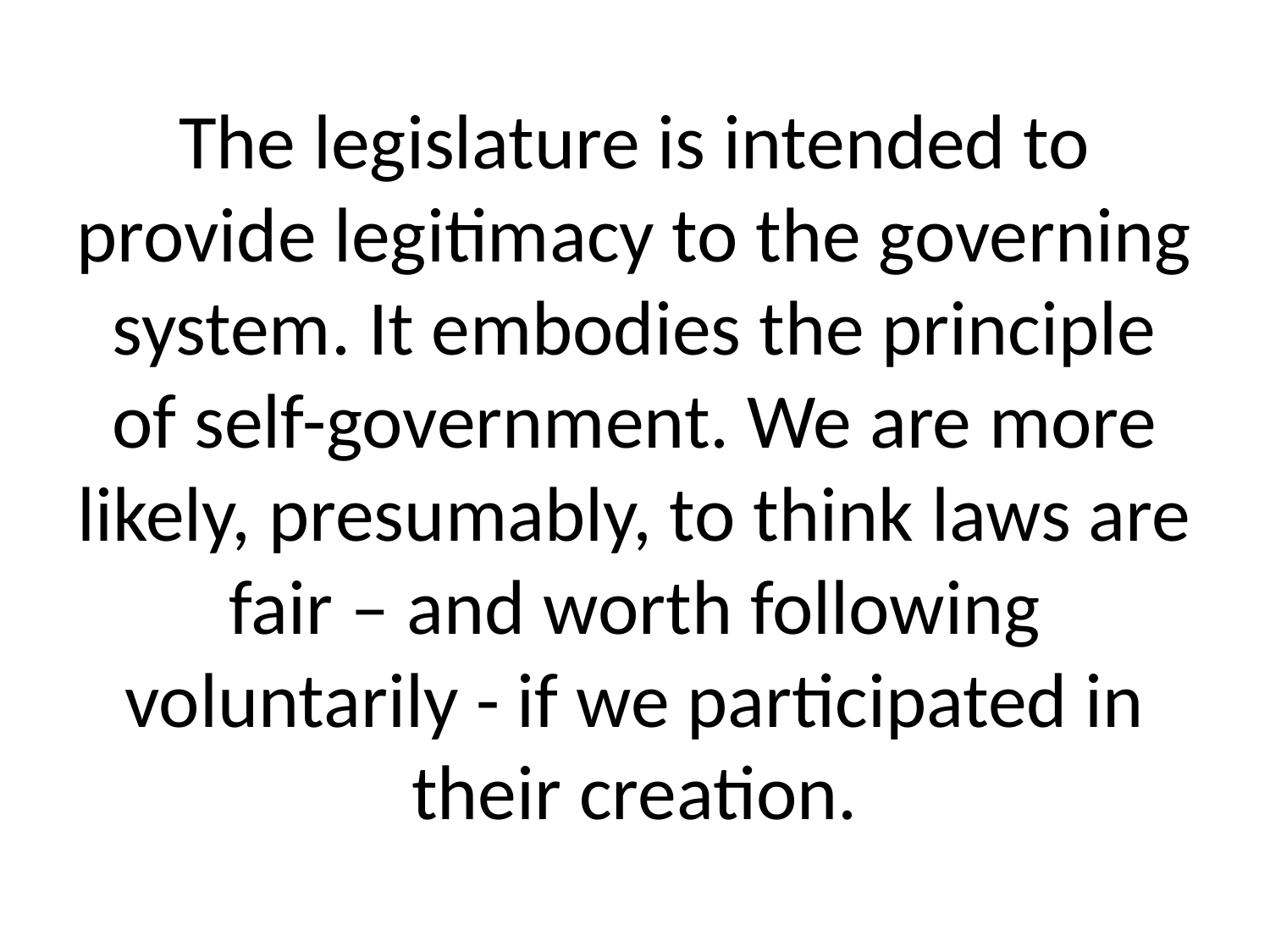

# The legislature is intended to provide legitimacy to the governing system. It embodies the principle of self-government. We are more likely, presumably, to think laws are fair – and worth following voluntarily - if we participated in their creation.